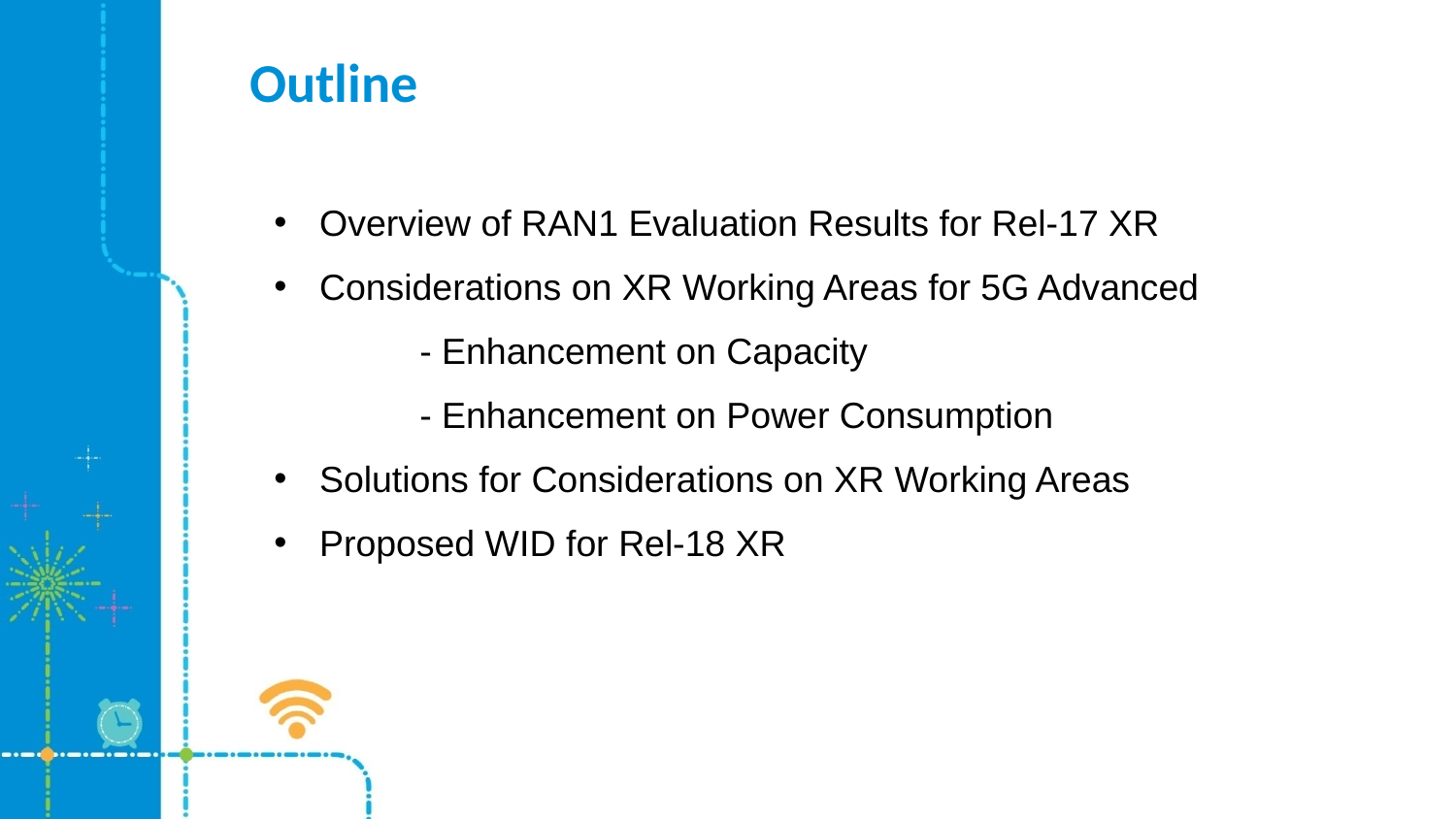

Outline
Overview of RAN1 Evaluation Results for Rel-17 XR
Considerations on XR Working Areas for 5G Advanced
 	- Enhancement on Capacity
	- Enhancement on Power Consumption
Solutions for Considerations on XR Working Areas
Proposed WID for Rel-18 XR